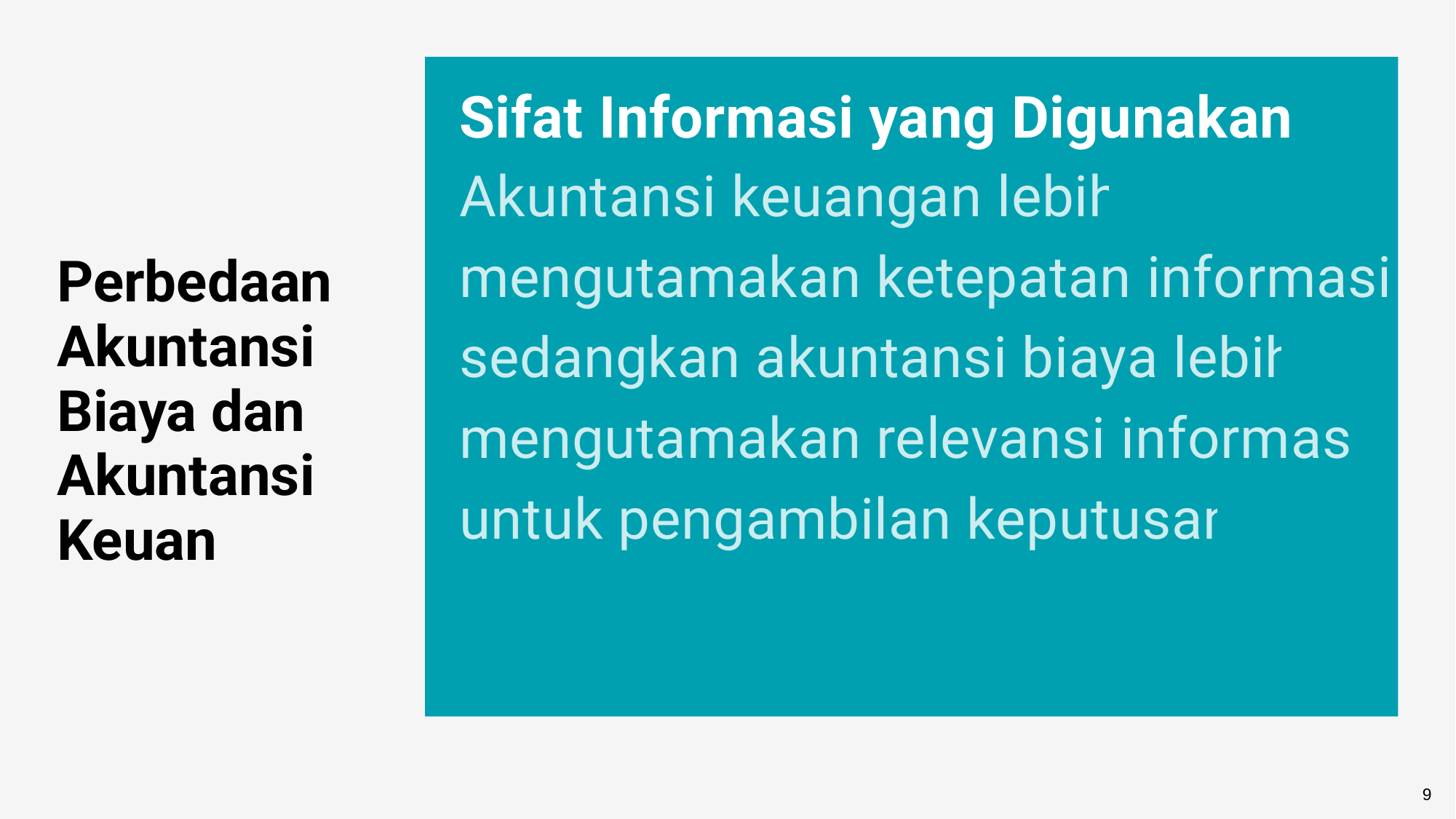

Sifat Informasi yang Digunakan
Akuntansi keuangan lebih mengutamakan ketepatan informasi, sedangkan akuntansi biaya lebih mengutamakan relevansi informasi untuk pengambilan keputusan
Perbedaan Akuntansi Biaya dan Akuntansi Keuan

9